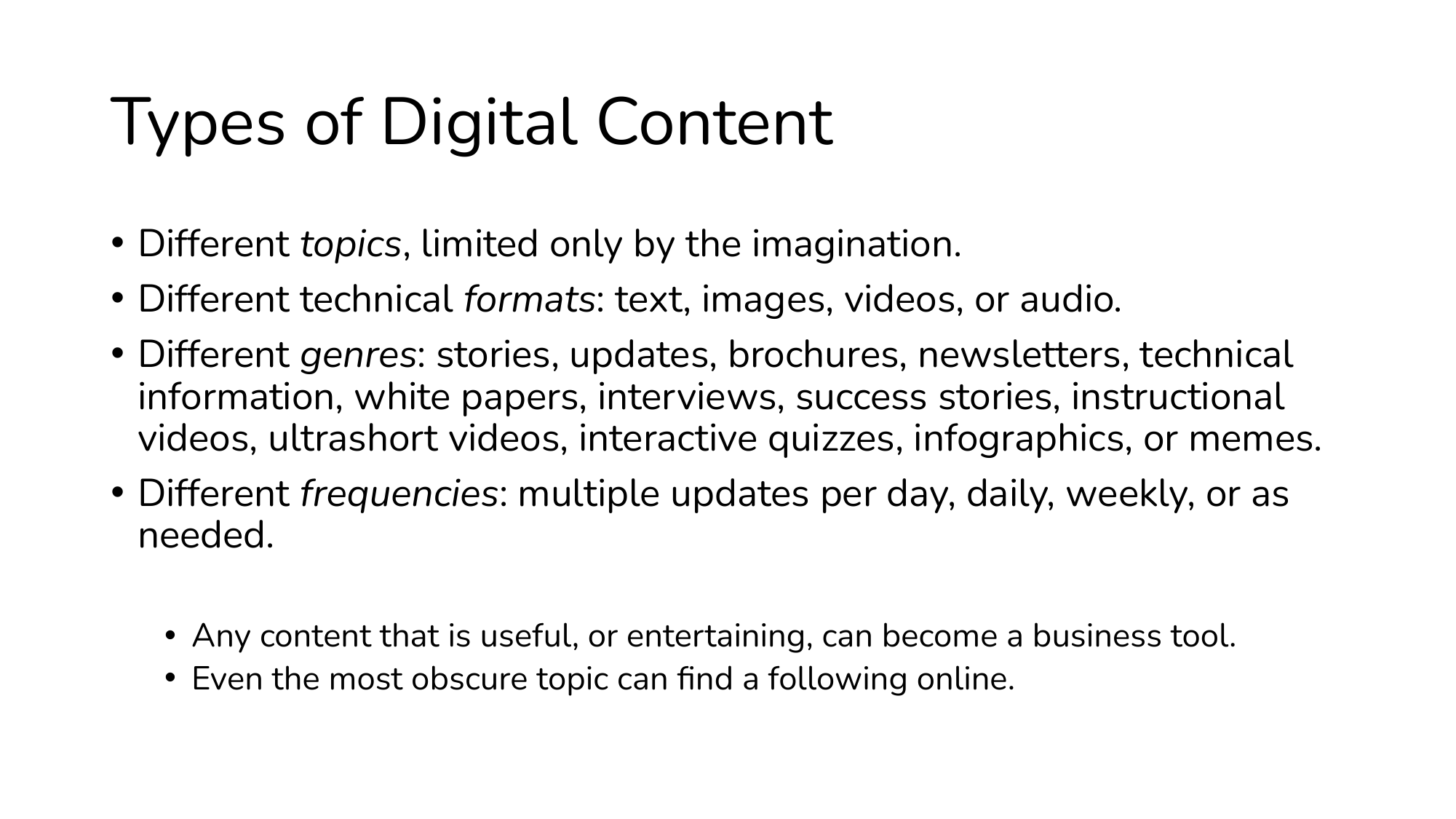

# Types of Digital Content
Different topics, limited only by the imagination.
Different technical formats: text, images, videos, or audio.
Different genres: stories, updates, brochures, newsletters, technical information, white papers, interviews, success stories, instructional videos, ultrashort videos, interactive quizzes, infographics, or memes.
Different frequencies: multiple updates per day, daily, weekly, or as needed.

Any content that is useful, or entertaining, can become a business tool.
Even the most obscure topic can find a following online.